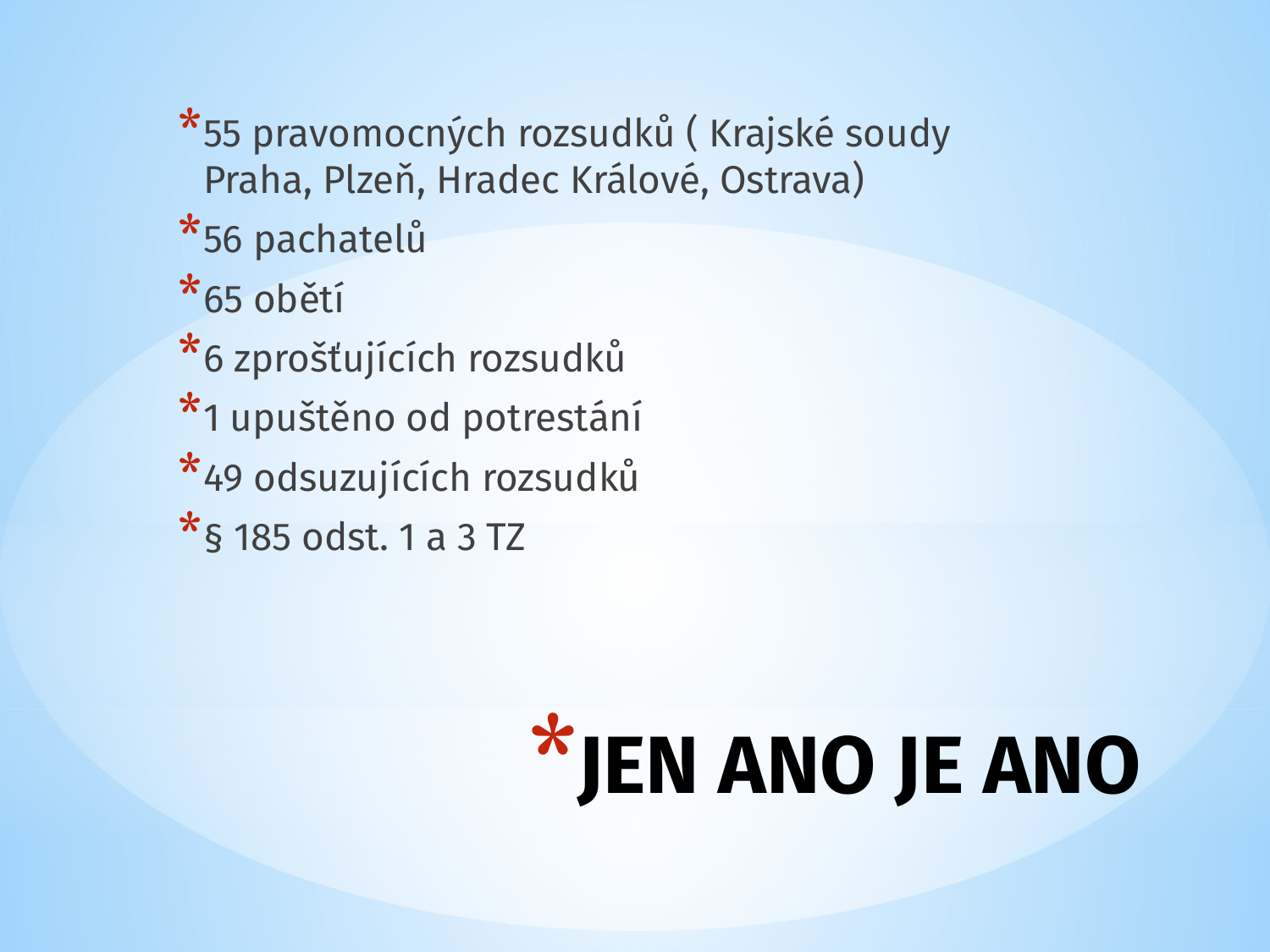

55 pravomocných rozsudků ( Krajské soudy Praha, Plzeň, Hradec Králové, Ostrava)
56 pachatelů
65 obětí
6 zprošťujících rozsudků
1 upuštěno od potrestání
49 odsuzujících rozsudků
§ 185 odst. 1 a 3 TZ
# JEN ANO JE ANO